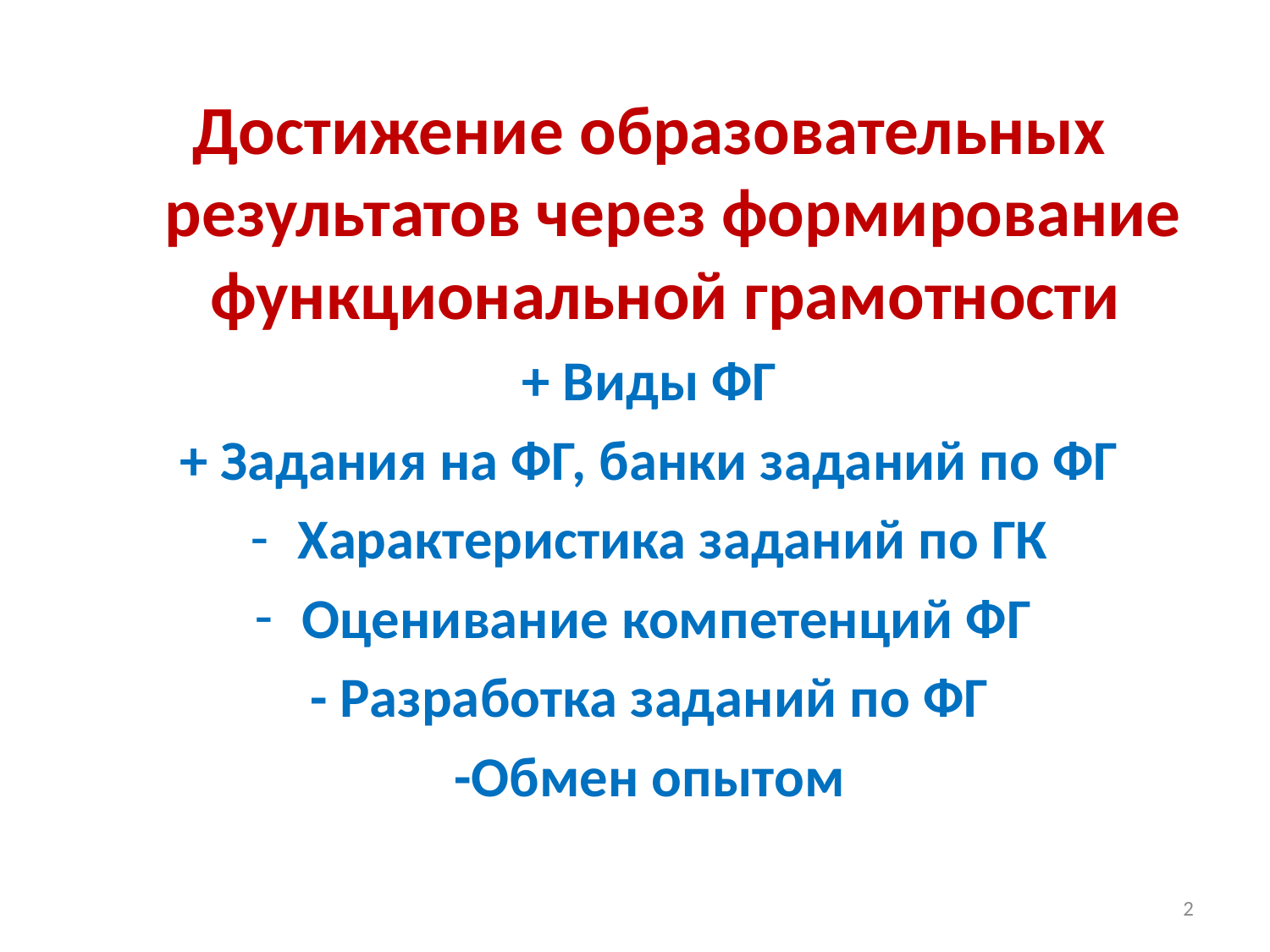

Достижение образовательных результатов через формирование функциональной грамотности
+ Виды ФГ
+ Задания на ФГ, банки заданий по ФГ
Характеристика заданий по ГК
Оценивание компетенций ФГ
- Разработка заданий по ФГ
-Обмен опытом

2